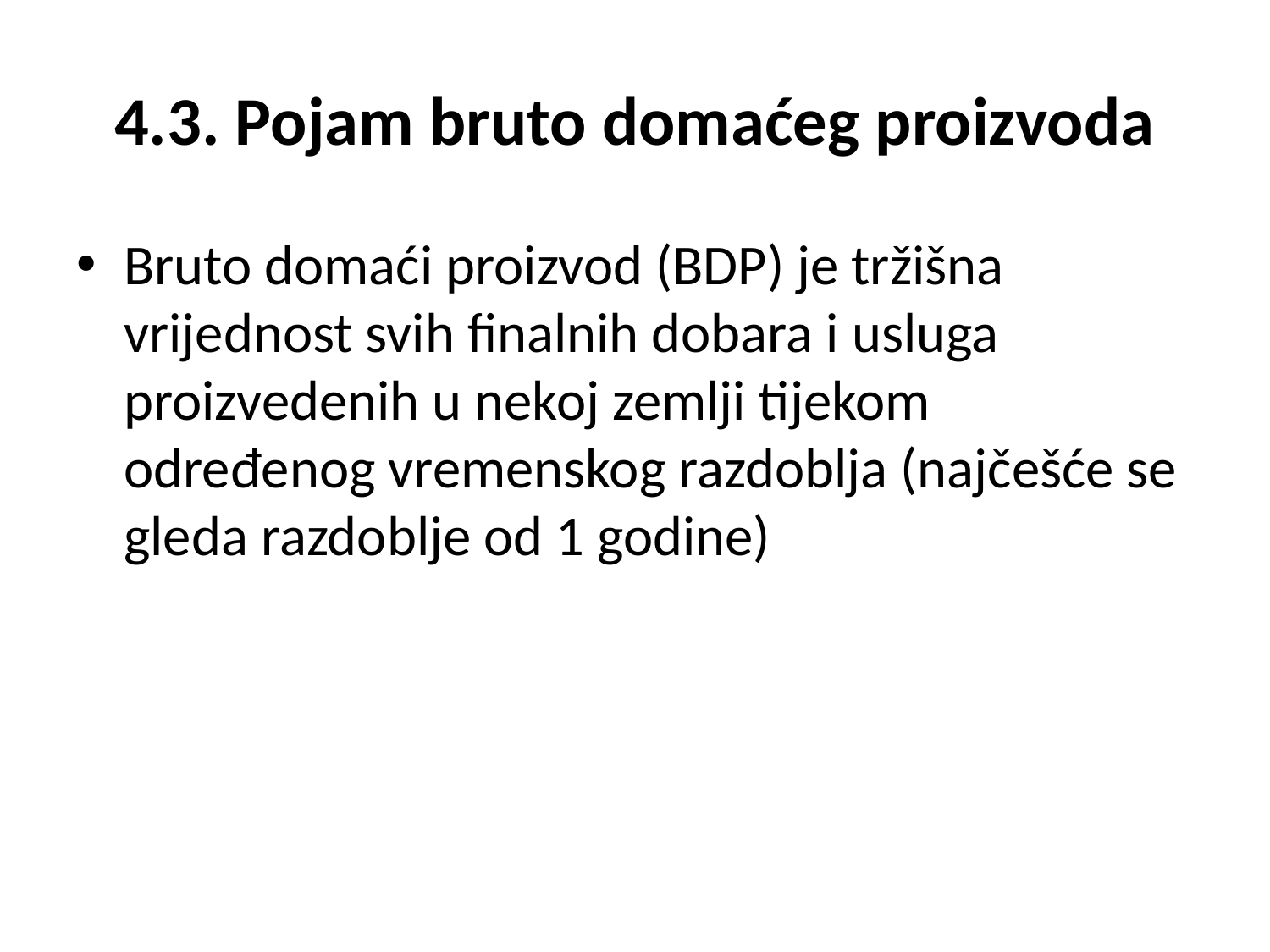

# 4.3. Pojam bruto domaćeg proizvoda
Bruto domaći proizvod (BDP) je tržišna vrijednost svih finalnih dobara i usluga proizvedenih u nekoj zemlji tijekom određenog vremenskog razdoblja (najčešće se gleda razdoblje od 1 godine)